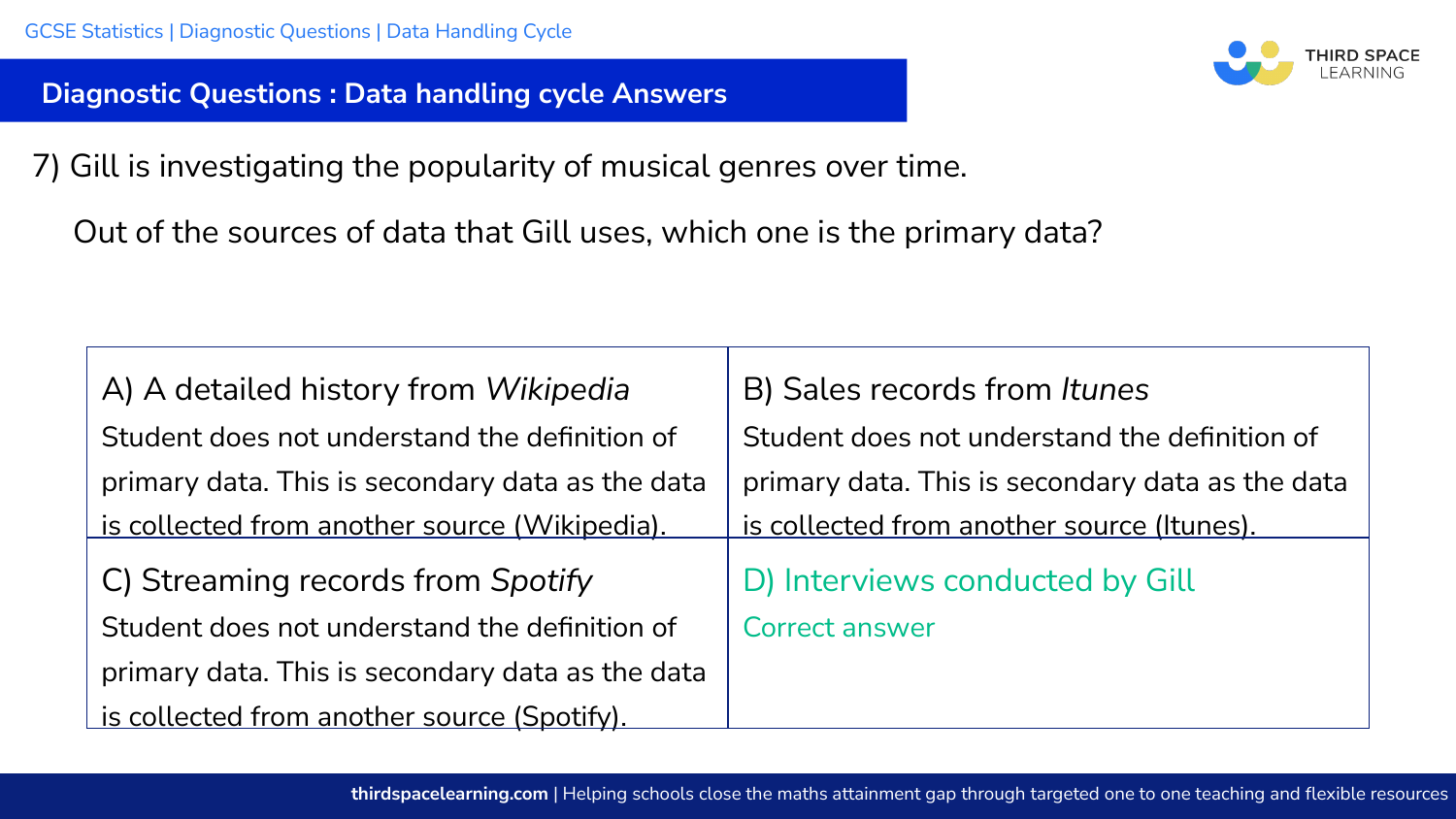

Diagnostic Questions : Data handling cycle Answers
| 7) Gill is investigating the popularity of musical genres over time. Out of the sources of data that Gill uses, which one is the primary data? |
| --- |
| A) A detailed history from Wikipedia Student does not understand the definition of primary data. This is secondary data as the data is collected from another source (Wikipedia). | B) Sales records from Itunes Student does not understand the definition of primary data. This is secondary data as the data is collected from another source (Itunes). |
| --- | --- |
| C) Streaming records from Spotify Student does not understand the definition of primary data. This is secondary data as the data is collected from another source (Spotify). | D) Interviews conducted by Gill Correct answer |